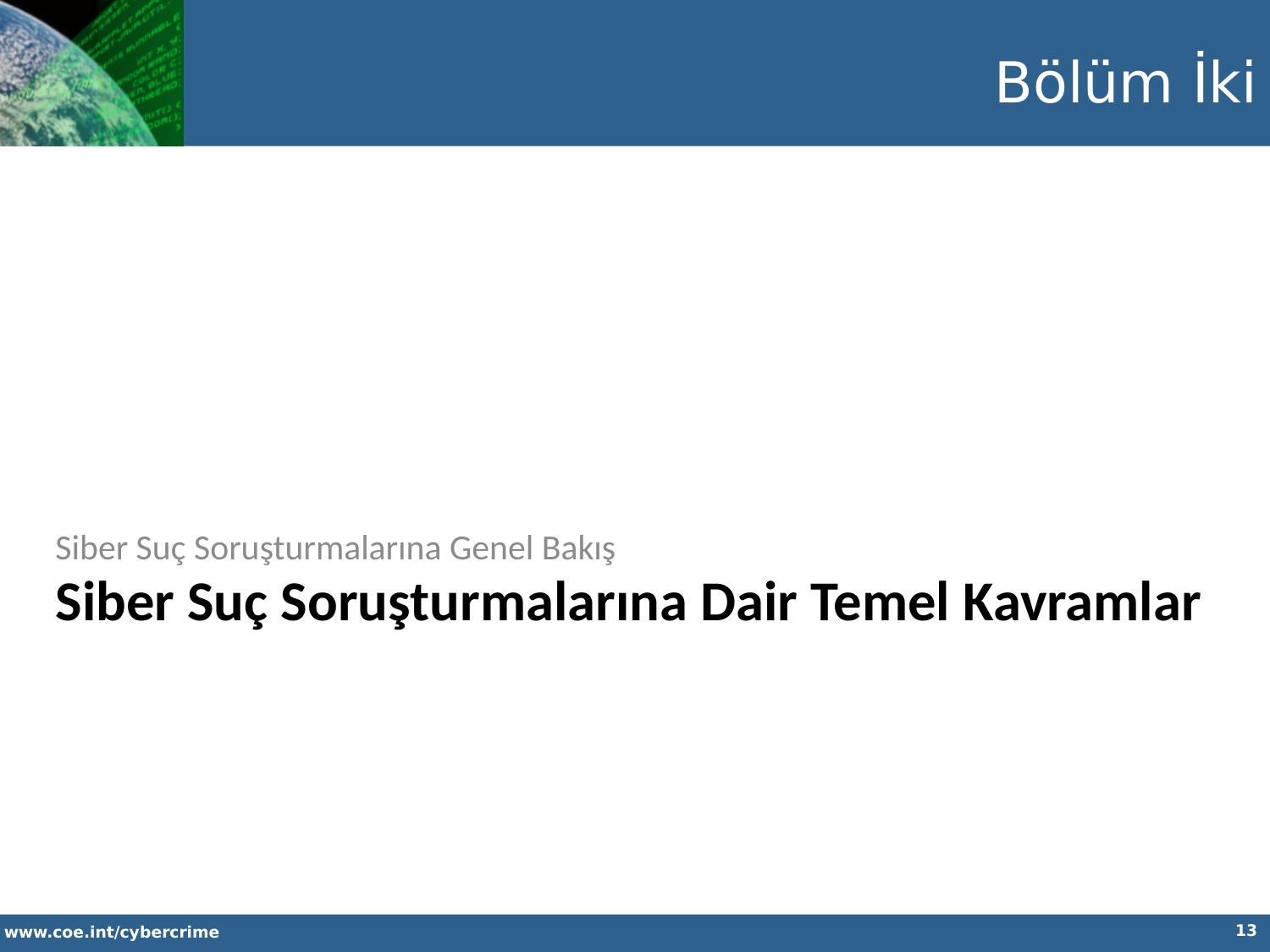

Bölüm İki
Siber Suç Soruşturmalarına Genel Bakış
Siber Suç Soruşturmalarına Dair Temel Kavramlar
13